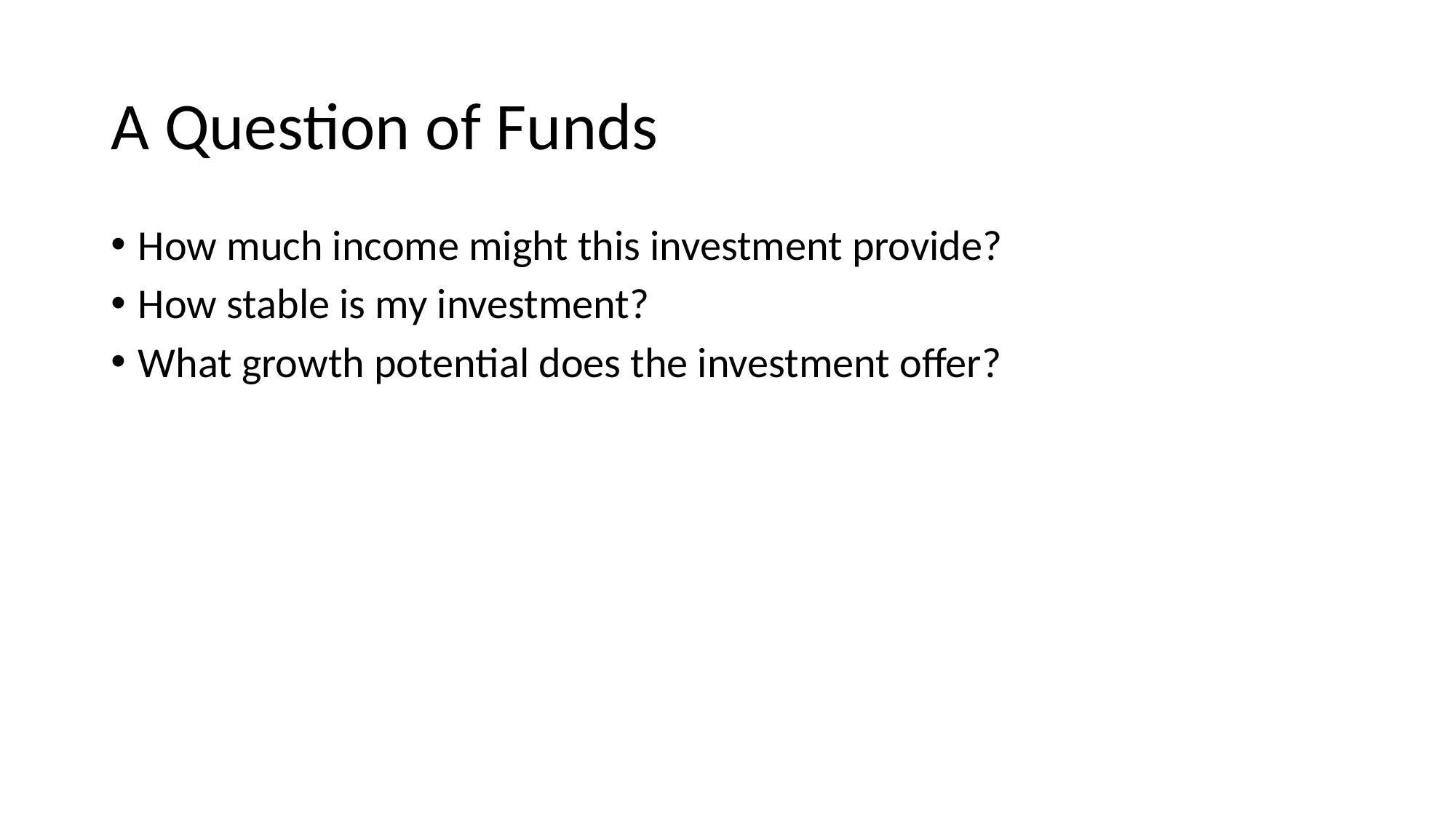

# A Question of Funds
How much income might this investment provide?
How stable is my investment?
What growth potential does the investment offer?